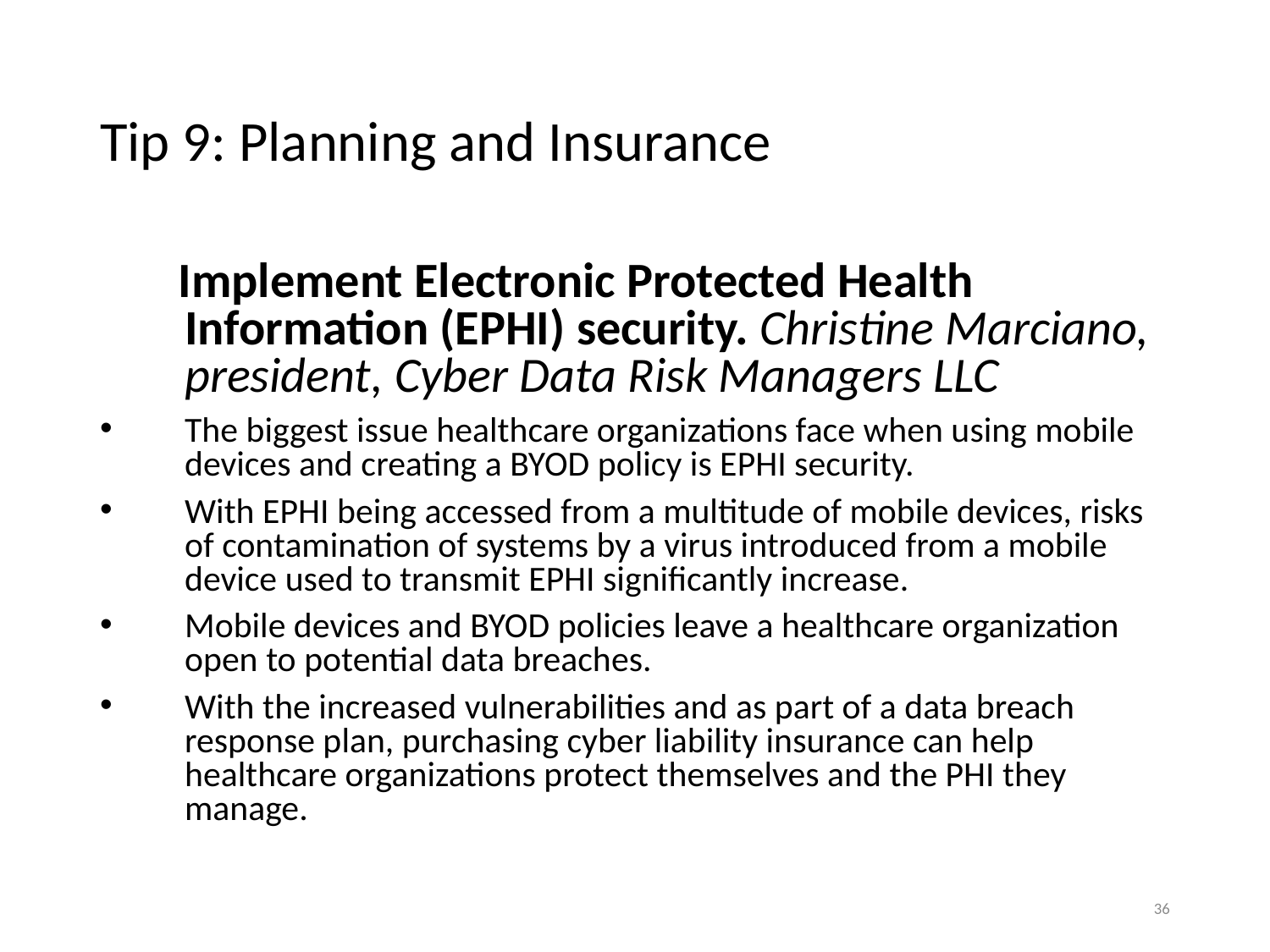

# Tip 9: Planning and Insurance
       Implement Electronic Protected Health Information (EPHI) security. Christine Marciano, president, Cyber Data Risk Managers LLC
The biggest issue healthcare organizations face when using mobile devices and creating a BYOD policy is EPHI security.
With EPHI being accessed from a multitude of mobile devices, risks of contamination of systems by a virus introduced from a mobile device used to transmit EPHI significantly increase.
Mobile devices and BYOD policies leave a healthcare organization open to potential data breaches.
With the increased vulnerabilities and as part of a data breach response plan, purchasing cyber liability insurance can help healthcare organizations protect themselves and the PHI they manage.
36